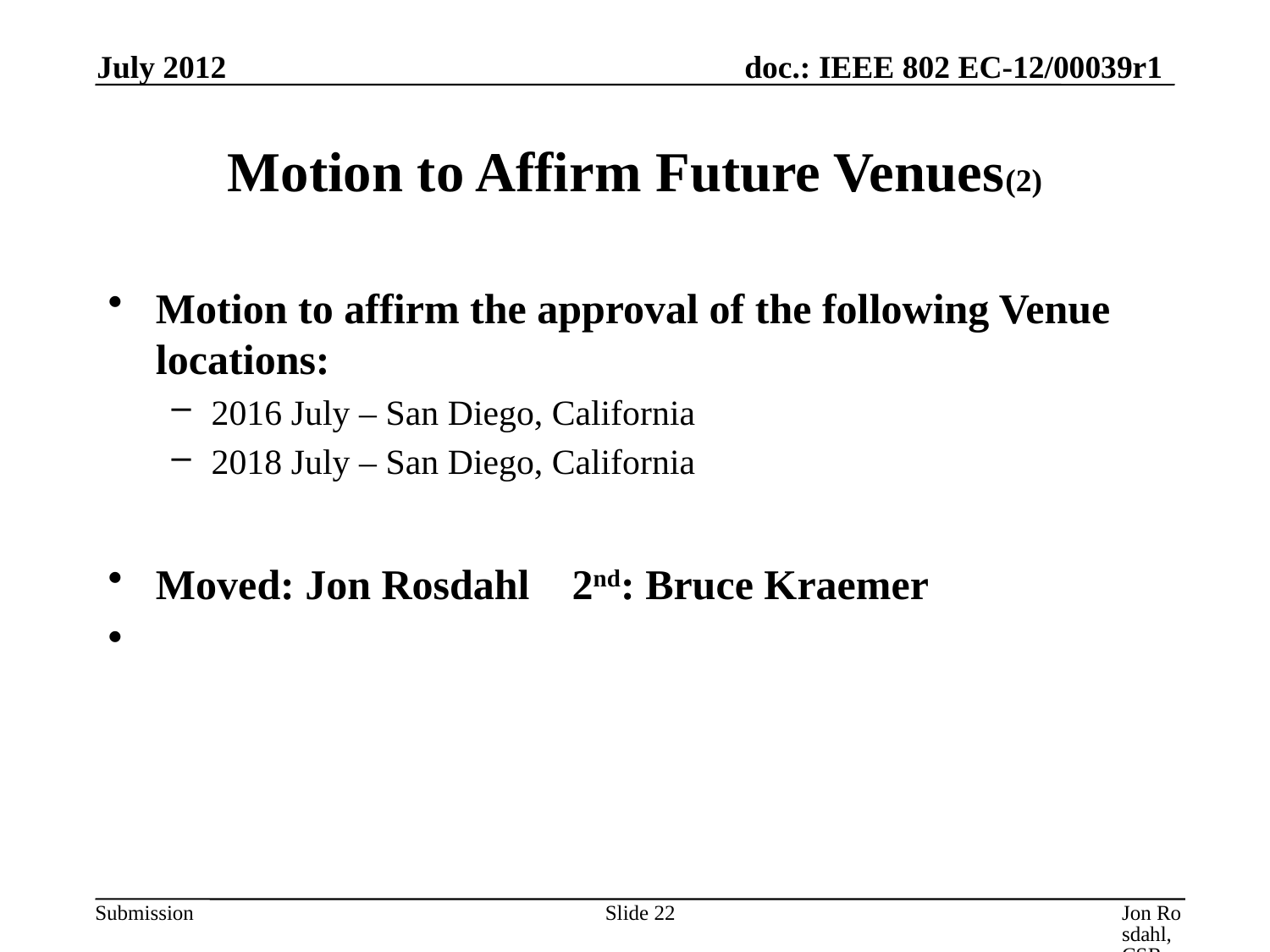

July 2012
# Motion to Affirm Future Venues(2)
Motion to affirm the approval of the following Venue locations:
2016 July – San Diego, California
2018 July – San Diego, California

Moved: Jon Rosdahl    2nd: Bruce Kraemer

Slide 22
Jon Rosdahl, CSR